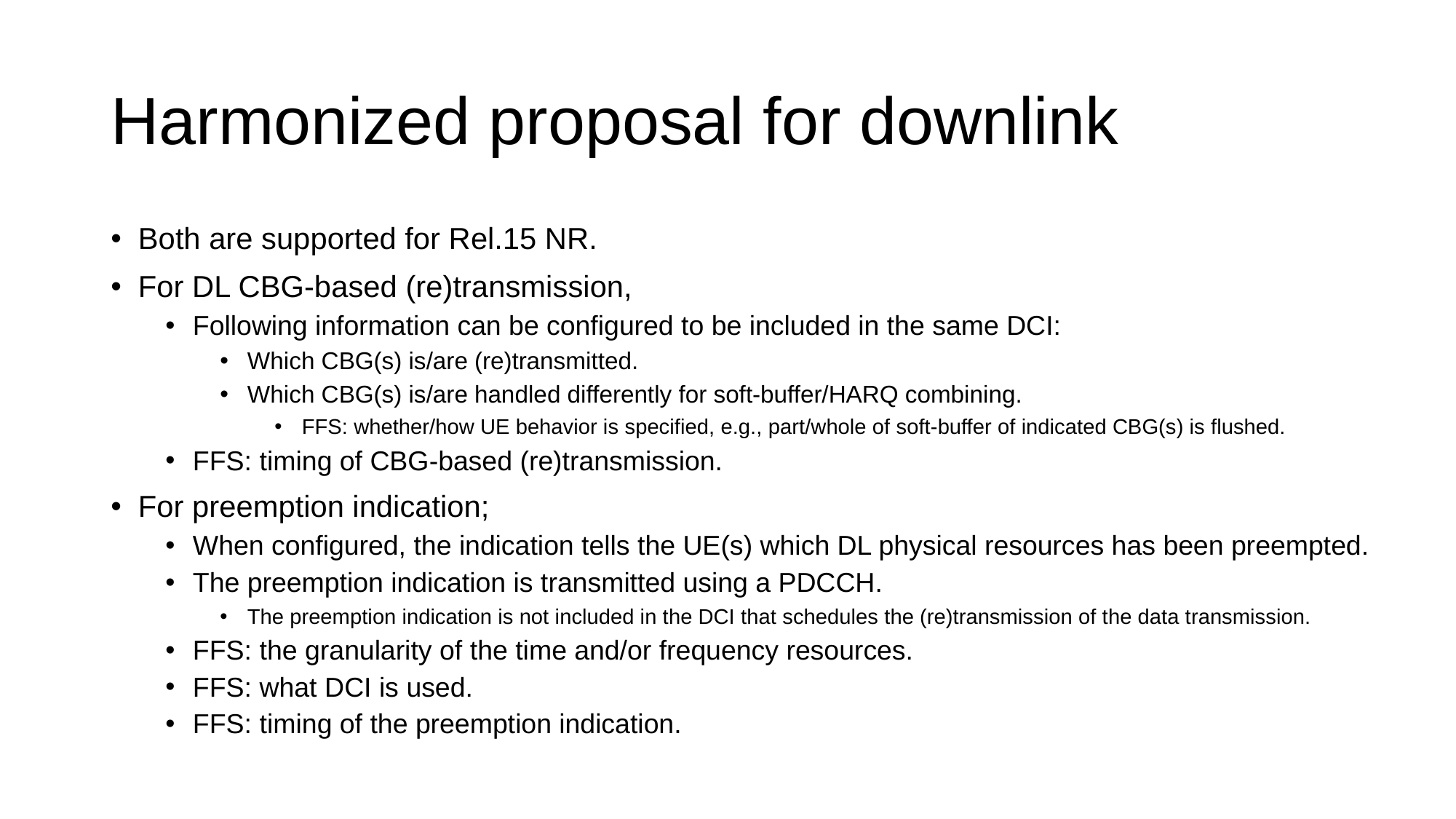

# Harmonized proposal for downlink
Both are supported for Rel.15 NR.
For DL CBG-based (re)transmission,
Following information can be configured to be included in the same DCI:
Which CBG(s) is/are (re)transmitted.
Which CBG(s) is/are handled differently for soft-buffer/HARQ combining.
FFS: whether/how UE behavior is specified, e.g., part/whole of soft-buffer of indicated CBG(s) is flushed.
FFS: timing of CBG-based (re)transmission.
For preemption indication;
When configured, the indication tells the UE(s) which DL physical resources has been preempted.
The preemption indication is transmitted using a PDCCH.
The preemption indication is not included in the DCI that schedules the (re)transmission of the data transmission.
FFS: the granularity of the time and/or frequency resources.
FFS: what DCI is used.
FFS: timing of the preemption indication.